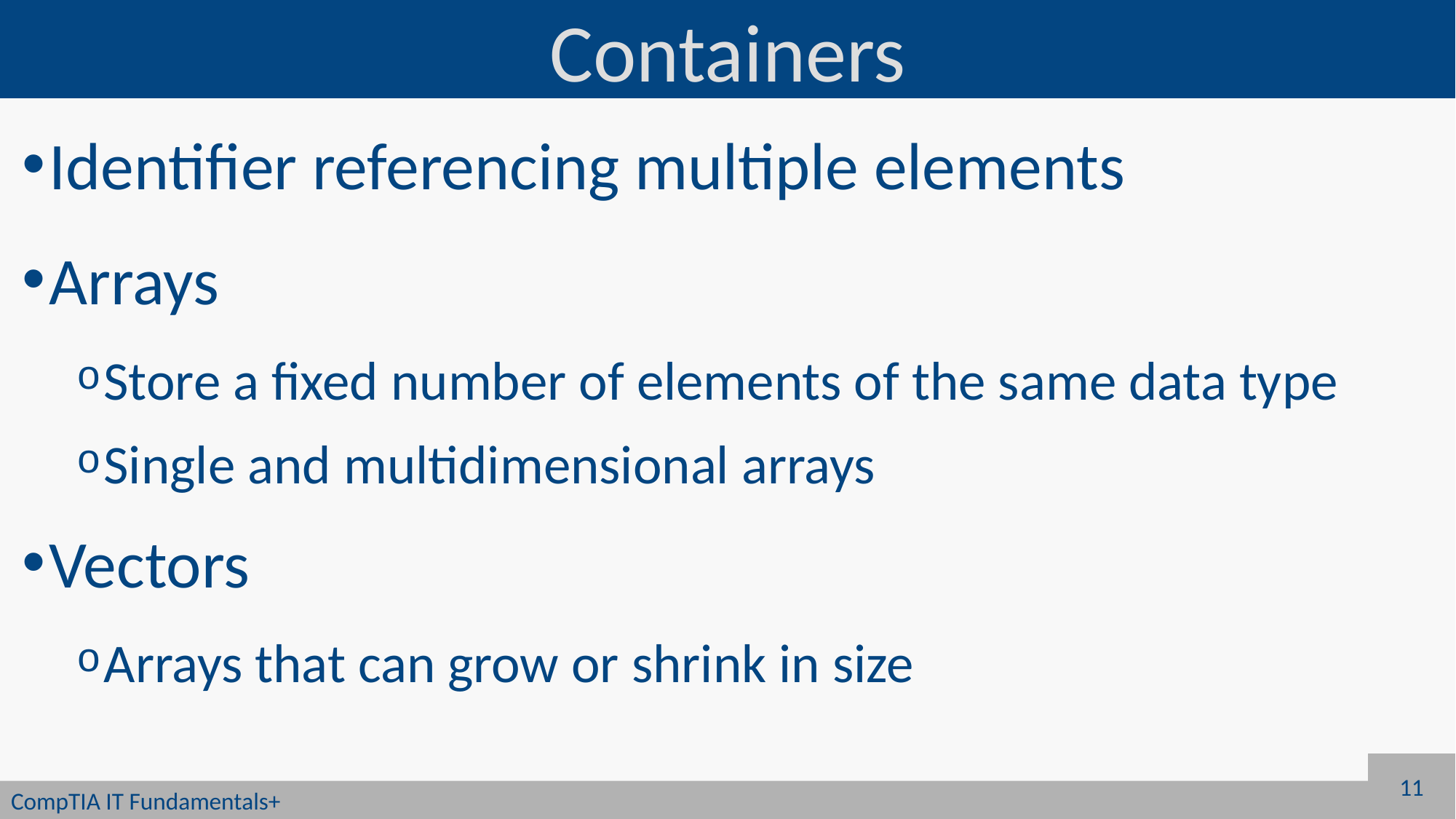

# Containers
Identifier referencing multiple elements
Arrays
Store a fixed number of elements of the same data type
Single and multidimensional arrays
Vectors
Arrays that can grow or shrink in size
11
CompTIA IT Fundamentals+